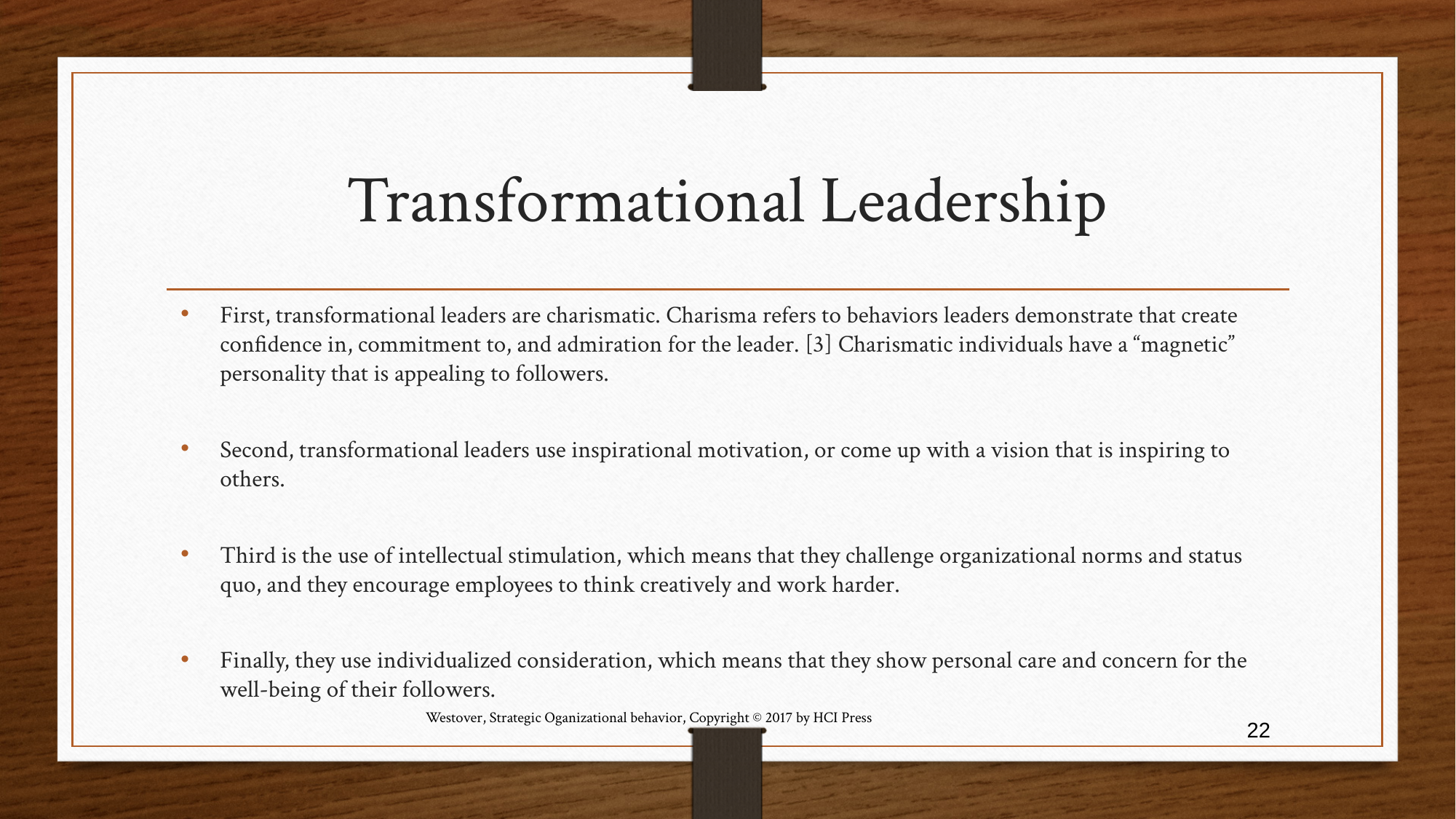

# Transformational Leadership
First, transformational leaders are charismatic. Charisma refers to behaviors leaders demonstrate that create confidence in, commitment to, and admiration for the leader. [3] Charismatic individuals have a “magnetic” personality that is appealing to followers.

Second, transformational leaders use inspirational motivation, or come up with a vision that is inspiring to others.

Third is the use of intellectual stimulation, which means that they challenge organizational norms and status quo, and they encourage employees to think creatively and work harder.

Finally, they use individualized consideration, which means that they show personal care and concern for the well-being of their followers.
Westover, Strategic Oganizational behavior, Copyright © 2017 by HCI Press
22